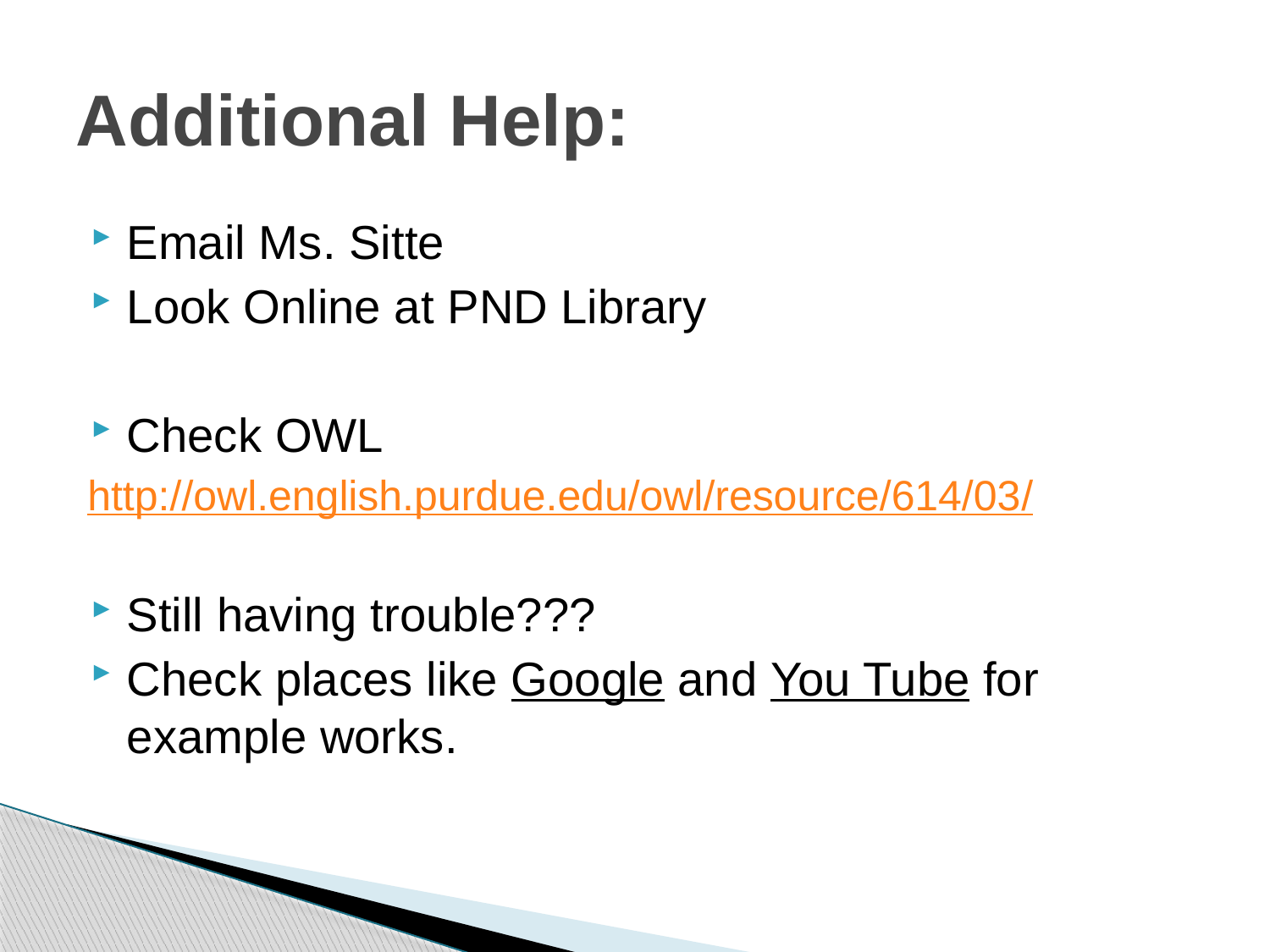

# Additional Help:
Email Ms. Sitte
Look Online at PND Library

Check OWL
http://owl.english.purdue.edu/owl/resource/614/03/

Still having trouble???
Check places like Google and You Tube for example works.